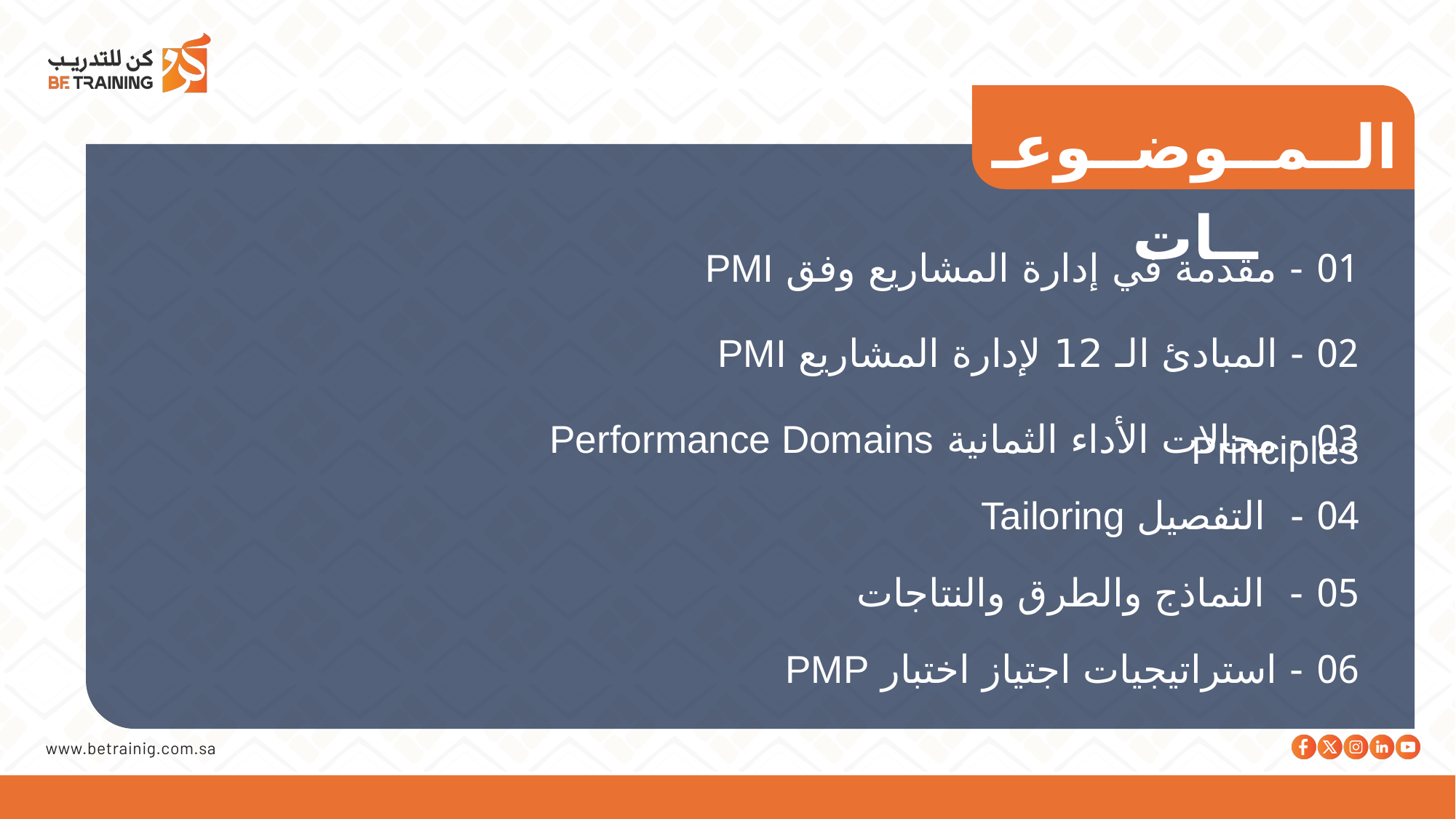

الــمــوضــوعـــات

01 - مقدمة في إدارة المشاريع وفق PMI

02 - المبادئ الـ 12 لإدارة المشاريع PMI Principles
03 - مجالات الأداء الثمانية Performance Domains
04 -  التفصيل Tailoring
05 -  النماذج والطرق والنتاجات
06 - استراتيجيات اجتياز اختبار PMP